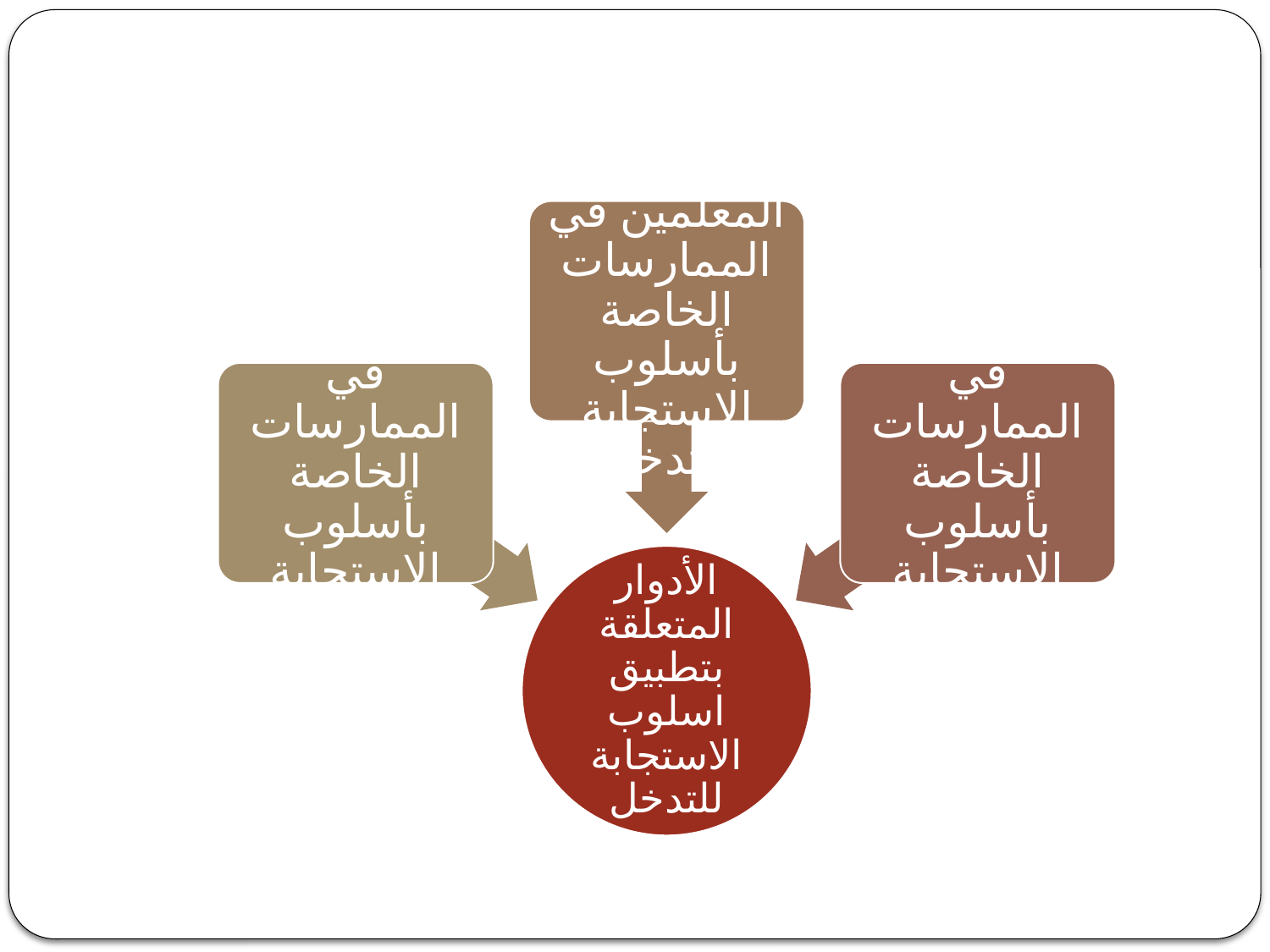

#
الأدوار المتعلقة بتطبيق اسلوب الاستجابة للتدخل
دور الأسرة في الممارسات الخاصة بأسلوب الاستجابة للتدخل
أدوار المعلمين في الممارسات الخاصة بأسلوب الاستجابة للتدخل
دور المدارس في الممارسات الخاصة بأسلوب الاستجابة للتدخل